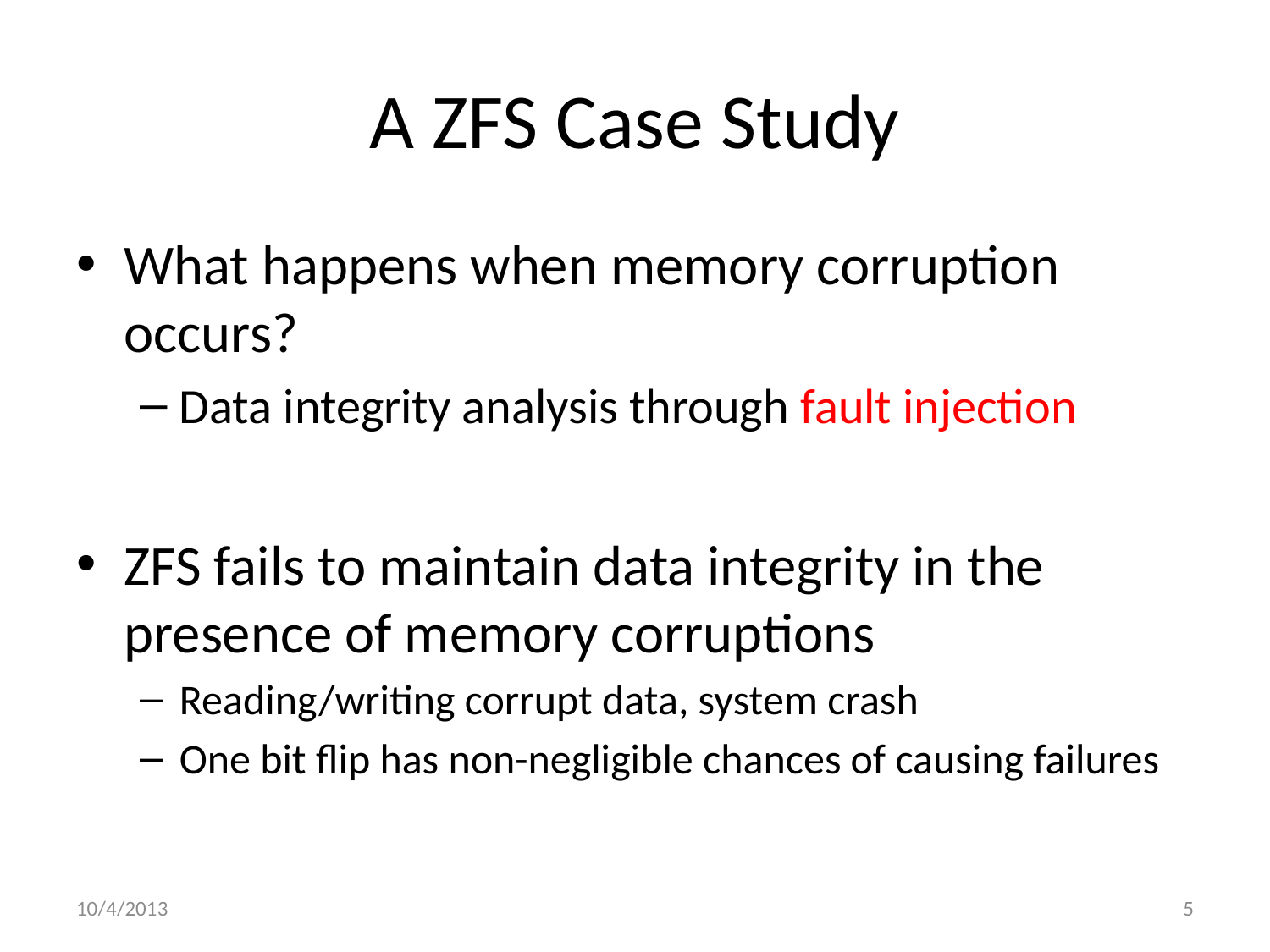

# A ZFS Case Study
What happens when memory corruption occurs?
Data integrity analysis through fault injection

ZFS fails to maintain data integrity in the presence of memory corruptions
Reading/writing corrupt data, system crash
One bit flip has non-negligible chances of causing failures

10/4/2013
5